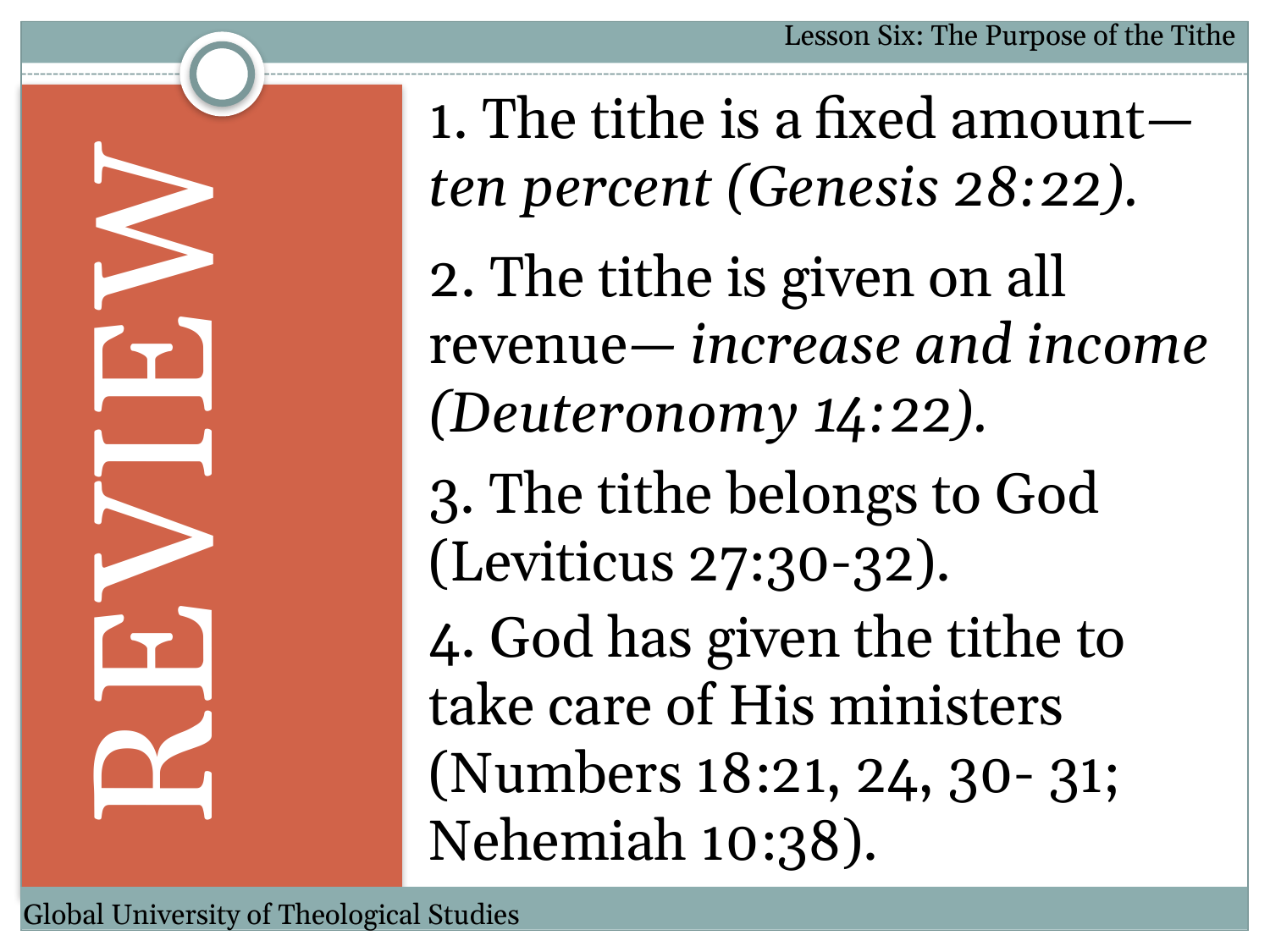

Lesson Six: The Purpose of the Tithe
1. The tithe is a fixed amount—ten percent (Genesis 28:22).
REVIEW
2. The tithe is given on all revenue— increase and income (Deuteronomy 14:22).
3. The tithe belongs to God (Leviticus 27:30-32).
4. God has given the tithe to take care of His ministers (Numbers 18:21, 24, 30- 31; Nehemiah 10:38).
Global University of Theological Studies